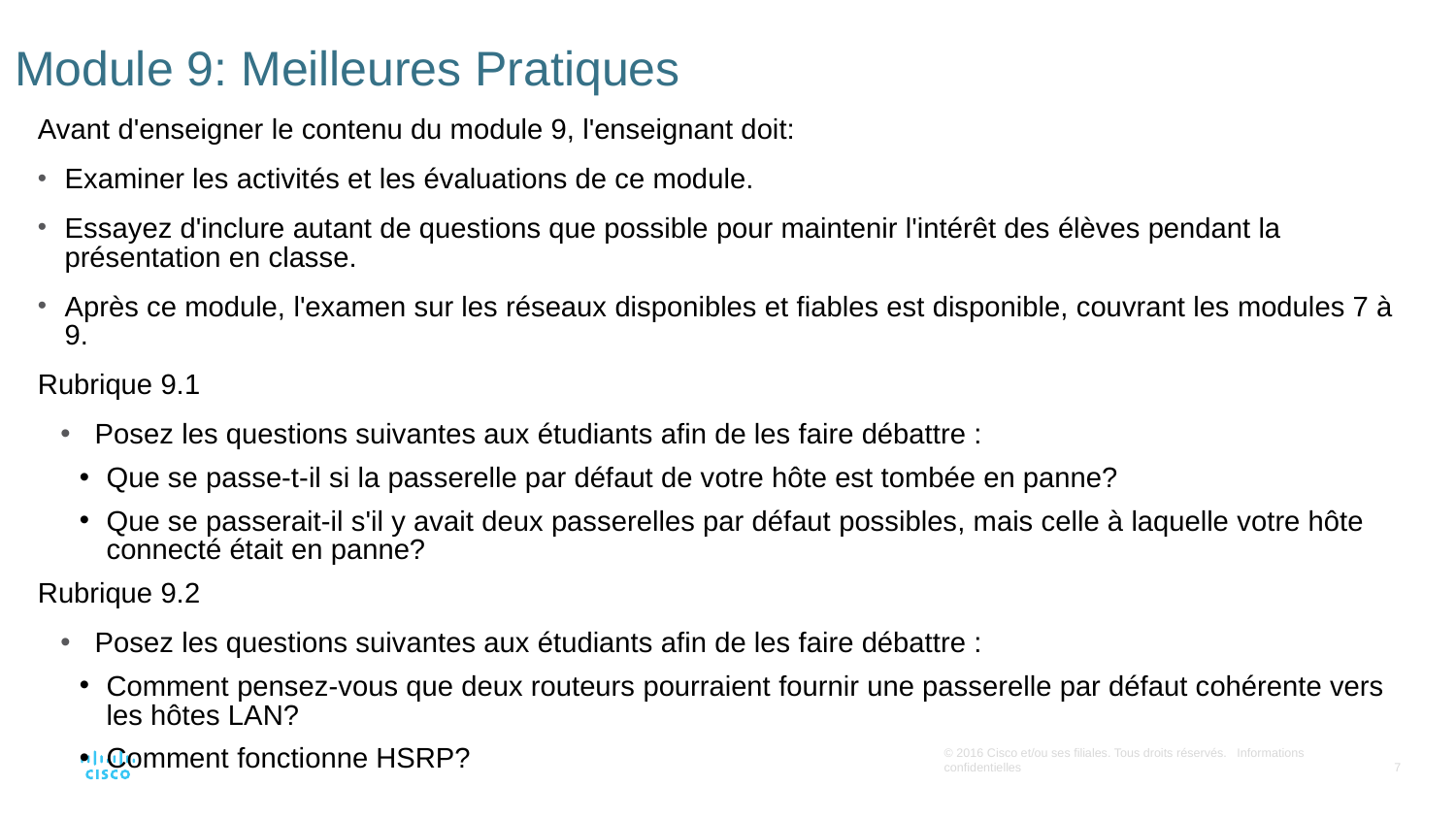

# Module 9: Meilleures Pratiques
Avant d'enseigner le contenu du module 9, l'enseignant doit:
Examiner les activités et les évaluations de ce module.
Essayez d'inclure autant de questions que possible pour maintenir l'intérêt des élèves pendant la présentation en classe.
Après ce module, l'examen sur les réseaux disponibles et fiables est disponible, couvrant les modules 7 à 9.
Rubrique 9.1
Posez les questions suivantes aux étudiants afin de les faire débattre :
Que se passe-t-il si la passerelle par défaut de votre hôte est tombée en panne?
Que se passerait-il s'il y avait deux passerelles par défaut possibles, mais celle à laquelle votre hôte connecté était en panne?
Rubrique 9.2
Posez les questions suivantes aux étudiants afin de les faire débattre :
Comment pensez-vous que deux routeurs pourraient fournir une passerelle par défaut cohérente vers les hôtes LAN?
Comment fonctionne HSRP?